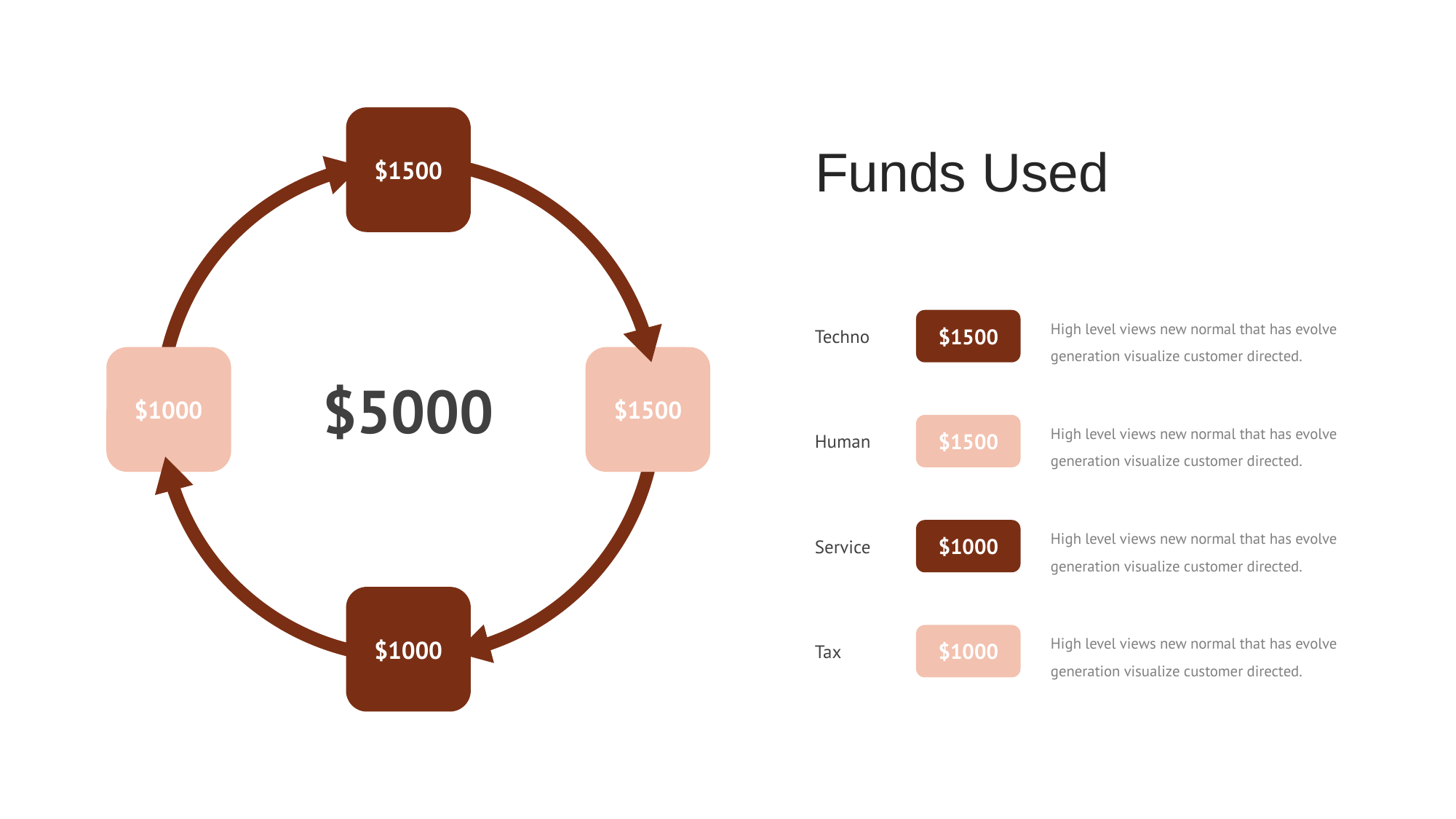

Funds Used

$1500

High level views new normal that has evolve generation visualize customer directed.
$1500

Techno

$5000
$1000
$1500

High level views new normal that has evolve generation visualize customer directed.
$1500
Human

High level views new normal that has evolve generation visualize customer directed.
$1000
Service

High level views new normal that has evolve generation visualize customer directed.
$1000
$1000
Tax